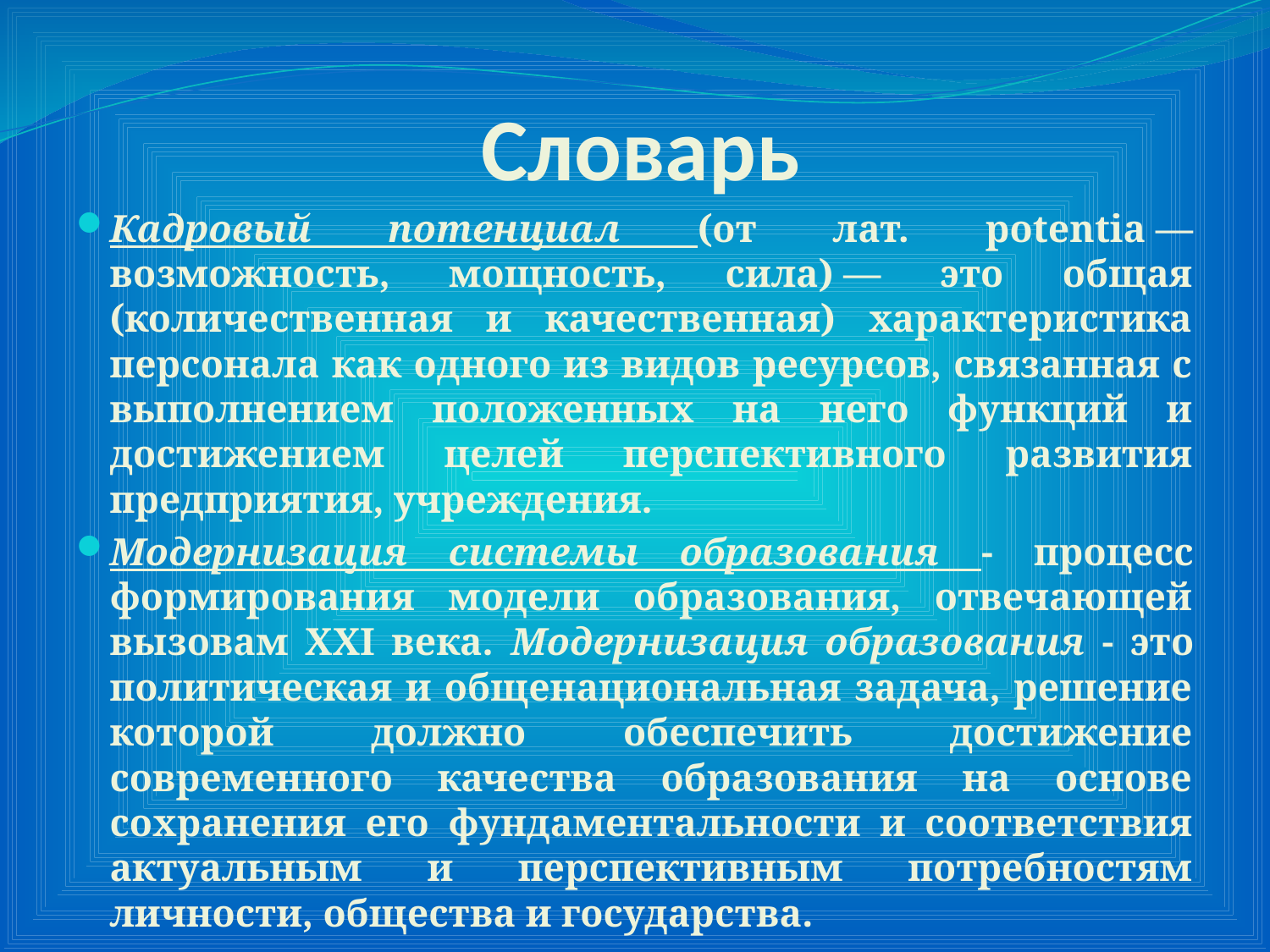

# Словарь
Кадровый потенциал (от лат. potentia — возможность, мощность, сила) — это общая (количественная и качественная) характеристика персонала как одного из видов ресурсов, связанная с выполнением положенных на него функций и достижением целей перспективного развития предприятия, учреждения.
Модернизация системы образования - процесс формирования модели образования, отвечающей вызовам XXI века. Модернизация образования - это политическая и общенациональная задача, решение которой должно обеспечить достижение современного качества образования на основе сохранения его фундаментальности и соответствия актуальным и перспективным потребностям личности, общества и государства.